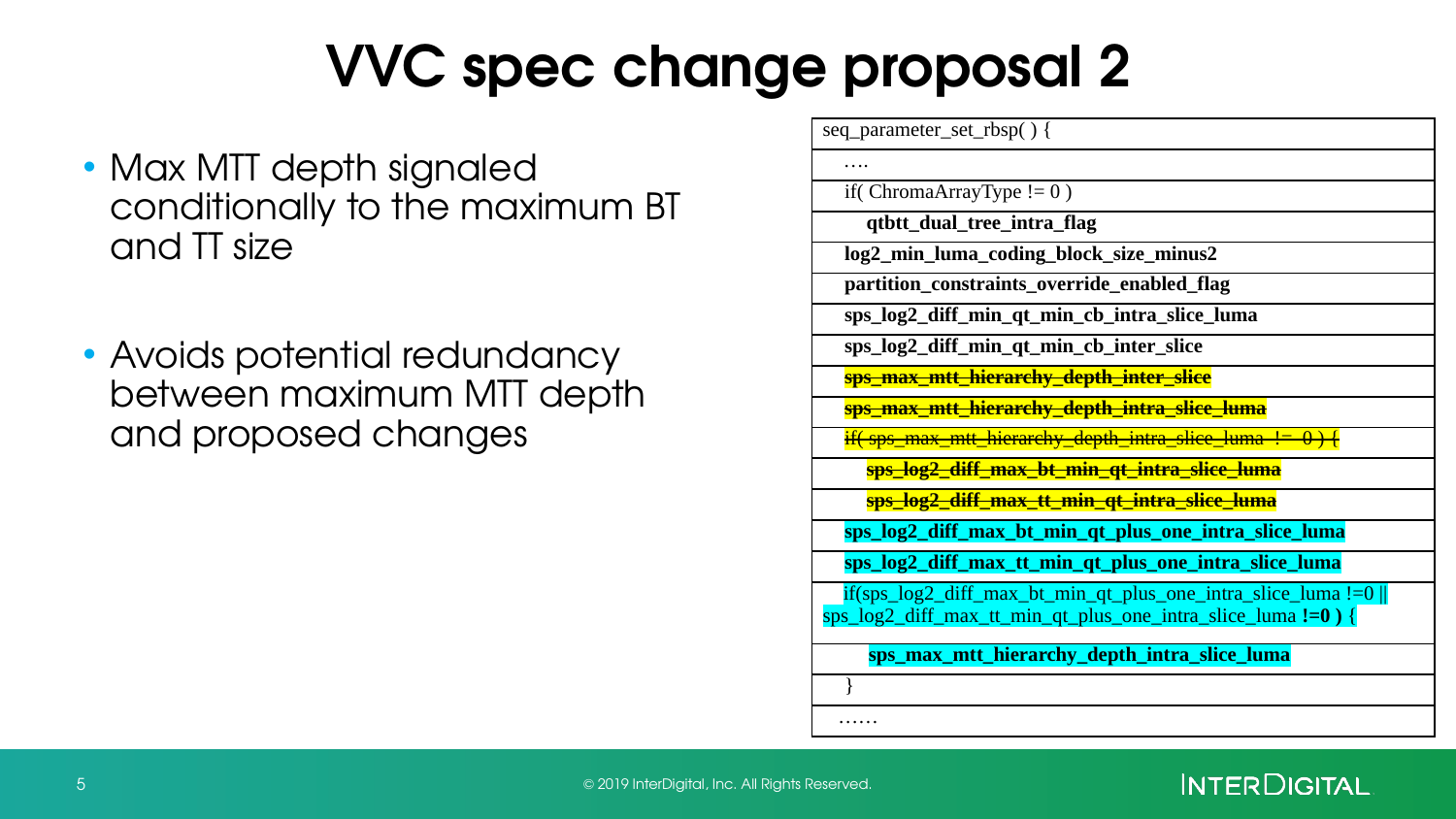

# VVC spec change proposal 2
| seq\_parameter\_set\_rbsp( ) { |
| --- |
| …. |
| if( ChromaArrayType != 0 ) |
| qtbtt\_dual\_tree\_intra\_flag |
| log2\_min\_luma\_coding\_block\_size\_minus2 |
| partition\_constraints\_override\_enabled\_flag |
| sps\_log2\_diff\_min\_qt\_min\_cb\_intra\_slice\_luma |
| sps\_log2\_diff\_min\_qt\_min\_cb\_inter\_slice |
| sps\_max\_mtt\_hierarchy\_depth\_inter\_slice |
| sps\_max\_mtt\_hierarchy\_depth\_intra\_slice\_luma |
| if( sps\_max\_mtt\_hierarchy\_depth\_intra\_slice\_luma != 0 ) { |
| sps\_log2\_diff\_max\_bt\_min\_qt\_intra\_slice\_luma |
| sps\_log2\_diff\_max\_tt\_min\_qt\_intra\_slice\_luma |
| sps\_log2\_diff\_max\_bt\_min\_qt\_plus\_one\_intra\_slice\_luma |
| sps\_log2\_diff\_max\_tt\_min\_qt\_plus\_one\_intra\_slice\_luma |
| if(sps\_log2\_diff\_max\_bt\_min\_qt\_plus\_one\_intra\_slice\_luma !=0 || sps\_log2\_diff\_max\_tt\_min\_qt\_plus\_one\_intra\_slice\_luma !=0 ) { |
| sps\_max\_mtt\_hierarchy\_depth\_intra\_slice\_luma |
| } |
| …… |
Max MTT depth signaled conditionally to the maximum BT and TT size

Avoids potential redundancy between maximum MTT depth and proposed changes
5
© 2019 InterDigital, Inc. All Rights Reserved.